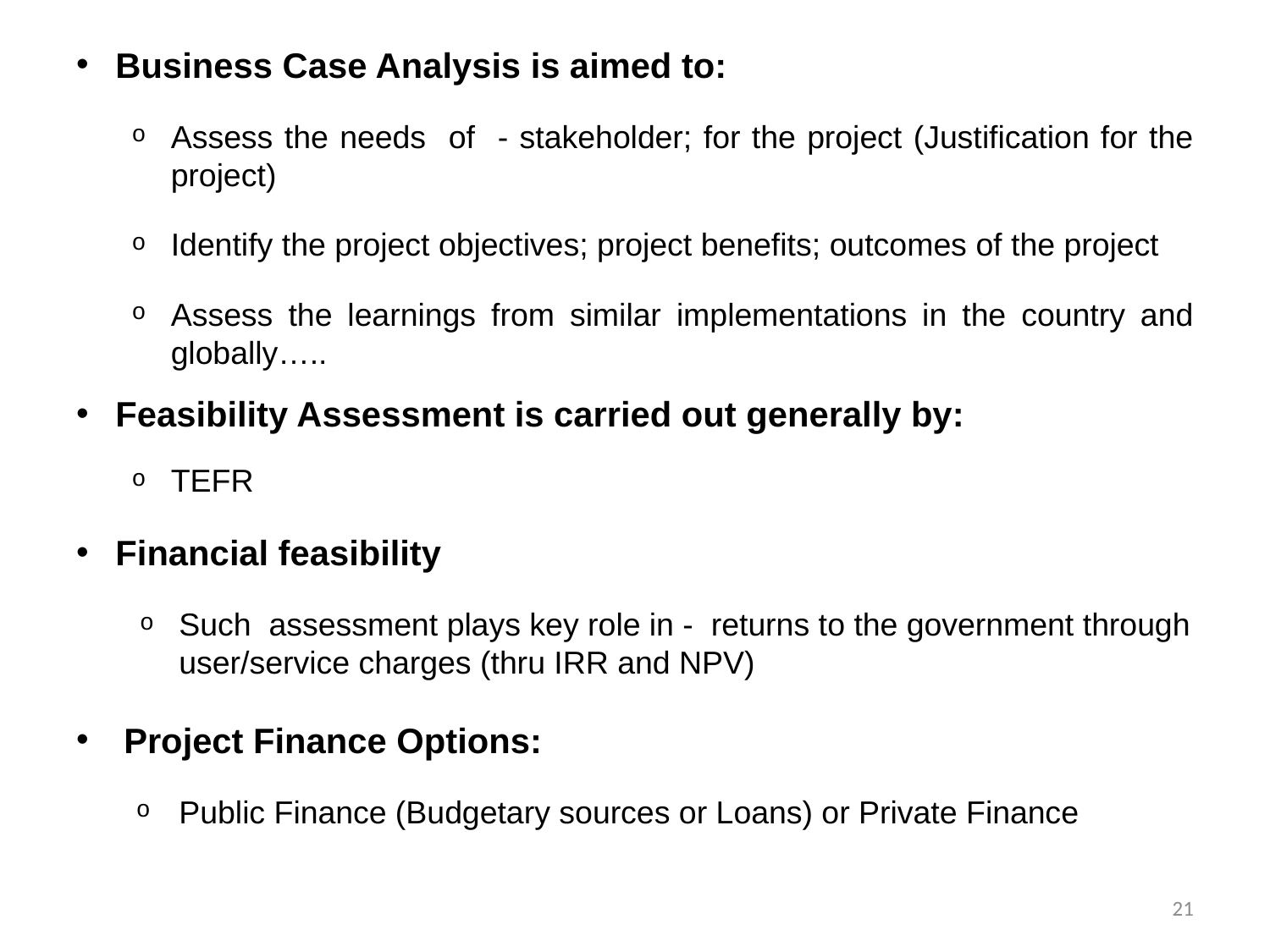

Business Case Analysis is aimed to:
Assess the needs  of  - stakeholder; for the project (Justification for the project)
Identify the project objectives; project benefits; outcomes of the project
Assess the learnings from similar implementations in the country and globally…..
Feasibility Assessment is carried out generally by:
TEFR
Financial feasibility
Such  assessment plays key role in -  returns to the government through user/service charges (thru IRR and NPV)
Project Finance Options:
Public Finance (Budgetary sources or Loans) or Private Finance

21